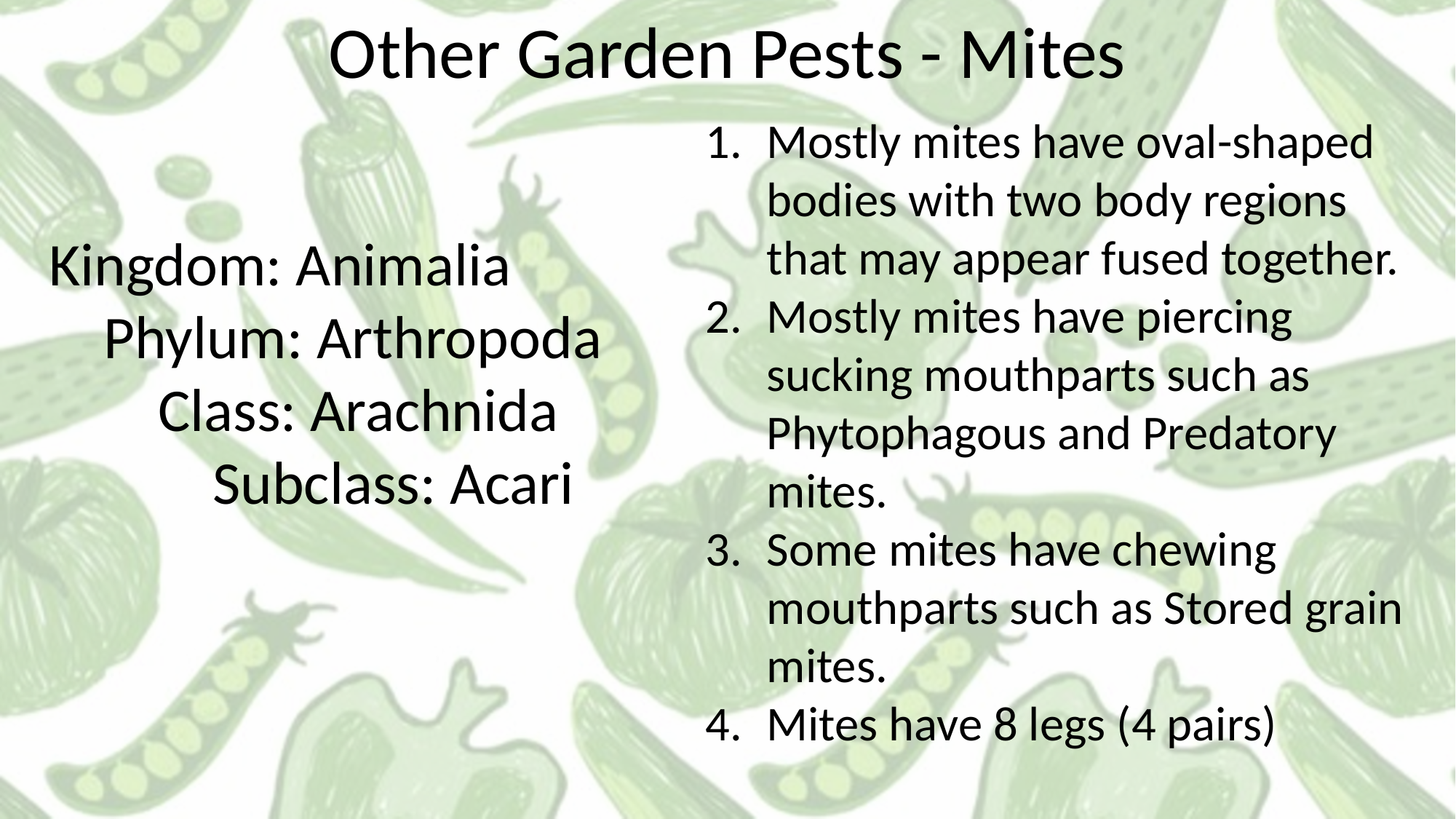

Other Garden Pests - Mites
Mostly mites have oval-shaped bodies with two body regions that may appear fused together.
Mostly mites have piercing sucking mouthparts such as Phytophagous and Predatory mites.
Some mites have chewing mouthparts such as Stored grain mites.
Mites have 8 legs (4 pairs)

Kingdom: Animalia
Phylum: Arthropoda
Class: Arachnida
Subclass: Acari